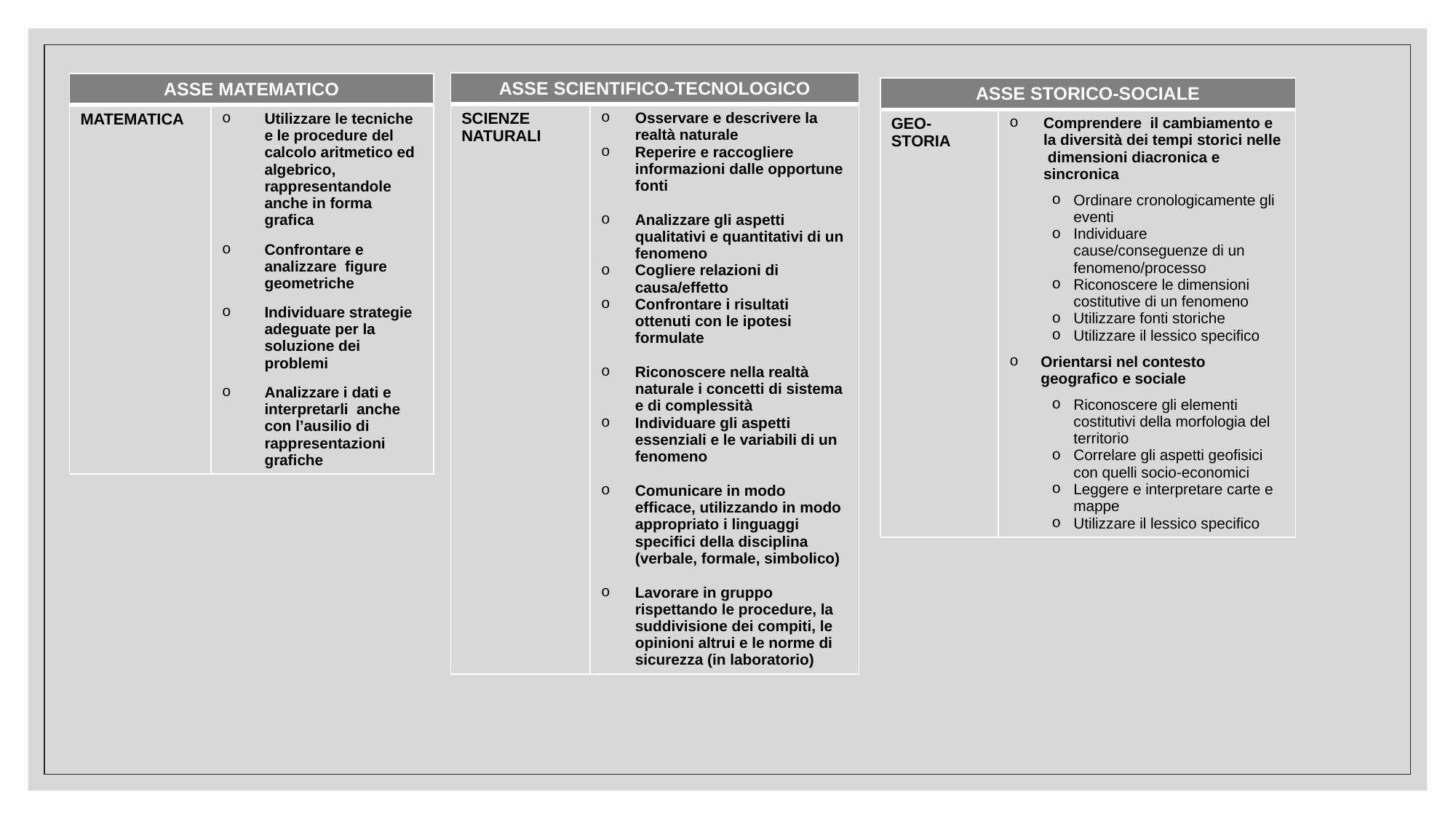

| ASSE SCIENTIFICO-TECNOLOGICO |  |
| --- | --- |
| SCIENZE NATURALI | Osservare e descrivere la realtà naturale Reperire e raccogliere informazioni dalle opportune fonti Analizzare gli aspetti qualitativi e quantitativi di un fenomeno Cogliere relazioni di causa/effetto Confrontare i risultati ottenuti con le ipotesi formulate Riconoscere nella realtà naturale i concetti di sistema e di complessità Individuare gli aspetti essenziali e le variabili di un fenomeno Comunicare in modo efficace, utilizzando in modo appropriato i linguaggi specifici della disciplina (verbale, formale, simbolico) Lavorare in gruppo rispettando le procedure, la suddivisione dei compiti, le opinioni altrui e le norme di sicurezza (in laboratorio) |
| ASSE MATEMATICO |  |
| --- | --- |
| MATEMATICA | Utilizzare le tecniche e le procedure del calcolo aritmetico ed algebrico, rappresentandole anche in forma grafica Confrontare e analizzare figure geometriche Individuare strategie adeguate per la soluzione dei problemi Analizzare i dati e interpretarli anche con l’ausilio di rappresentazioni grafiche |
| ASSE STORICO-SOCIALE |  |
| --- | --- |
| GEO-STORIA | Comprendere il cambiamento e la diversità dei tempi storici nelle dimensioni diacronica e sincronica Ordinare cronologicamente gli eventi Individuare cause/conseguenze di un fenomeno/processo Riconoscere le dimensioni costitutive di un fenomeno Utilizzare fonti storiche Utilizzare il lessico specifico Orientarsi nel contesto geografico e sociale Riconoscere gli elementi costitutivi della morfologia del territorio Correlare gli aspetti geofisici con quelli socio-economici Leggere e interpretare carte e mappe Utilizzare il lessico specifico |